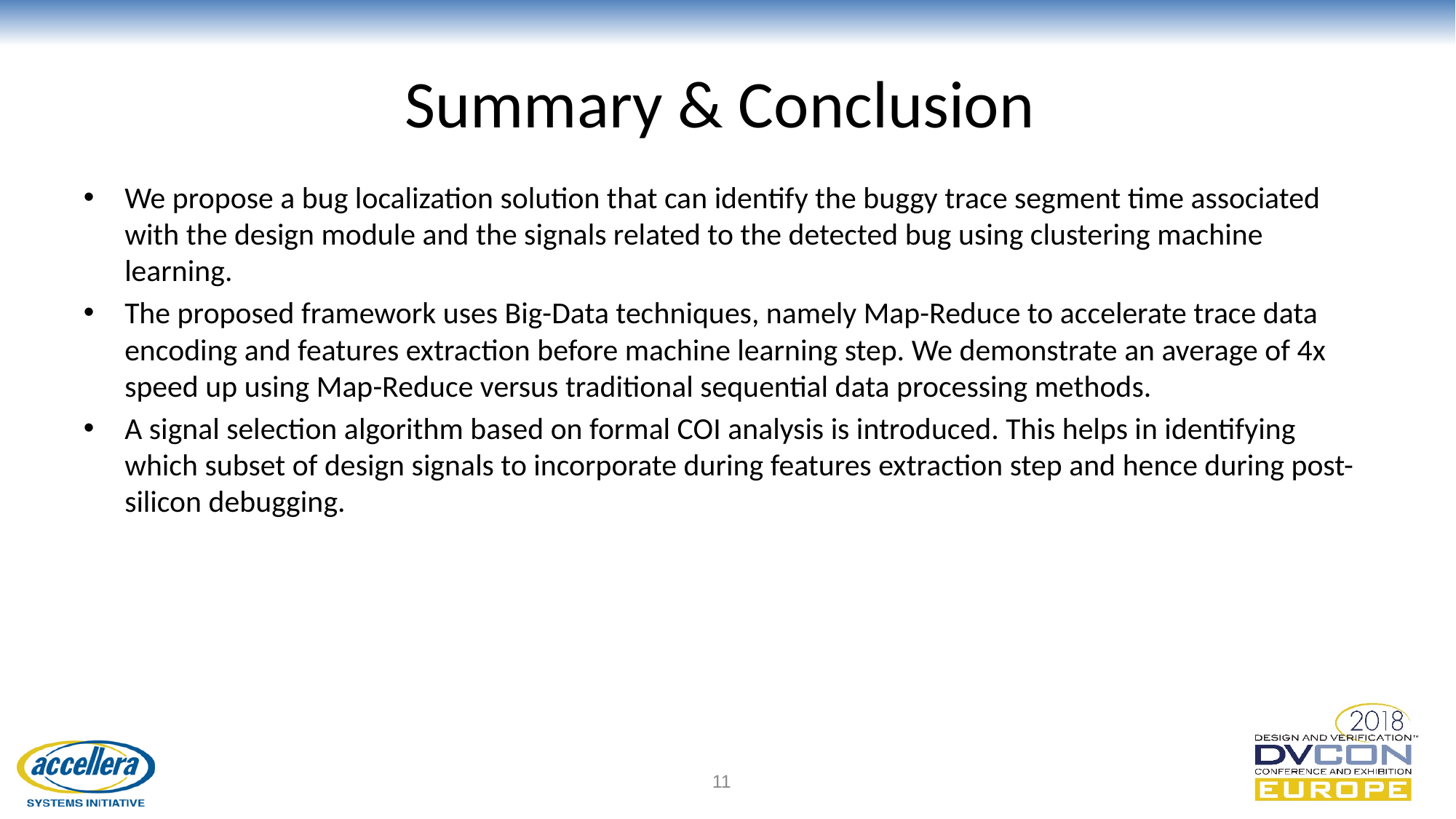

# Summary & Conclusion
We propose a bug localization solution that can identify the buggy trace segment time associated with the design module and the signals related to the detected bug using clustering machine learning.
The proposed framework uses Big-Data techniques, namely Map-Reduce to accelerate trace data encoding and features extraction before machine learning step. We demonstrate an average of 4x speed up using Map-Reduce versus traditional sequential data processing methods.
A signal selection algorithm based on formal COI analysis is introduced. This helps in identifying which subset of design signals to incorporate during features extraction step and hence during post-silicon debugging.
11